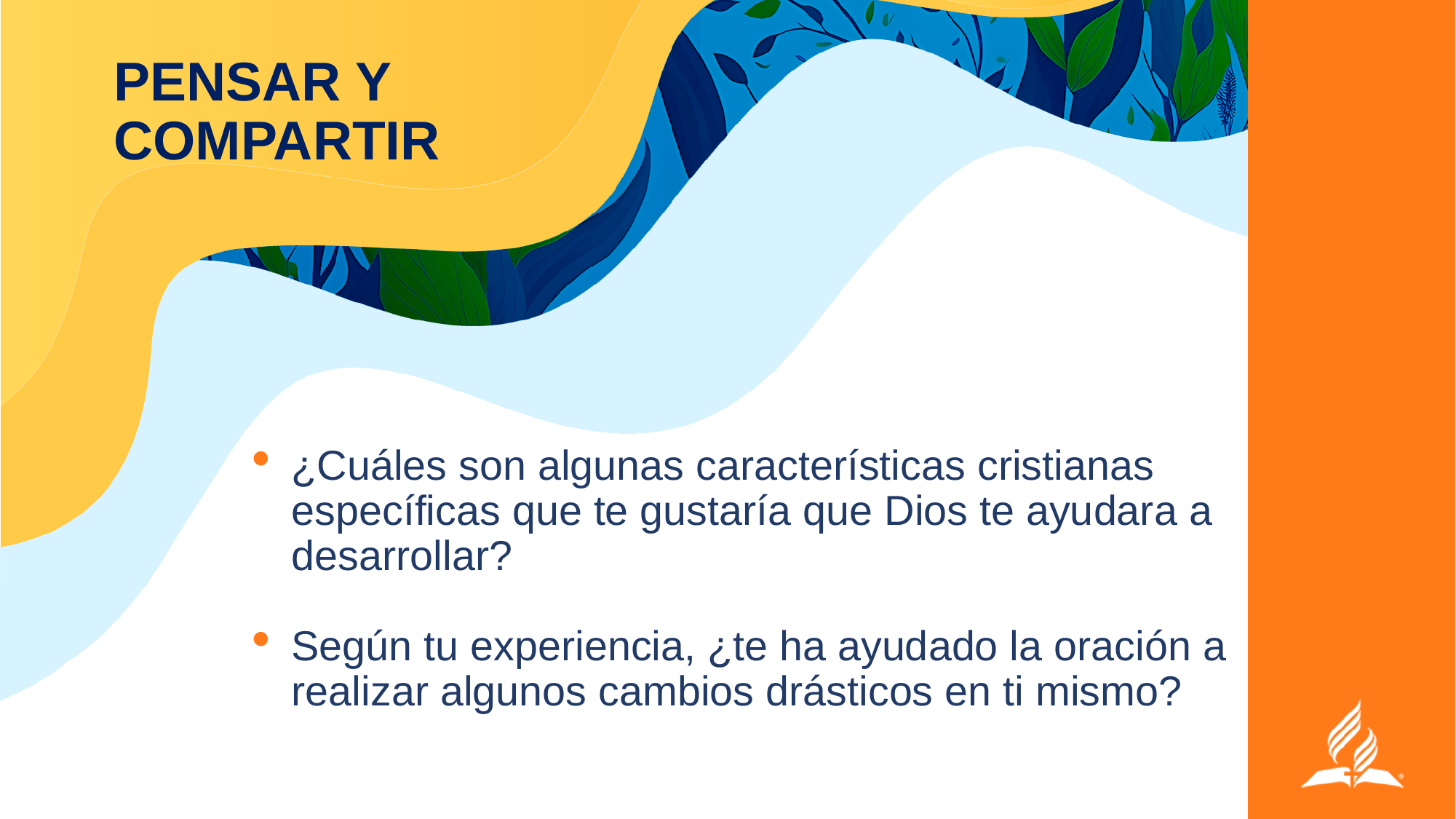

# PENSAR Y COMPARTIR
¿Cuáles son algunas características cristianas específicas que te gustaría que Dios te ayudara a desarrollar?

Según tu experiencia, ¿te ha ayudado la oración a realizar algunos cambios drásticos en ti mismo?